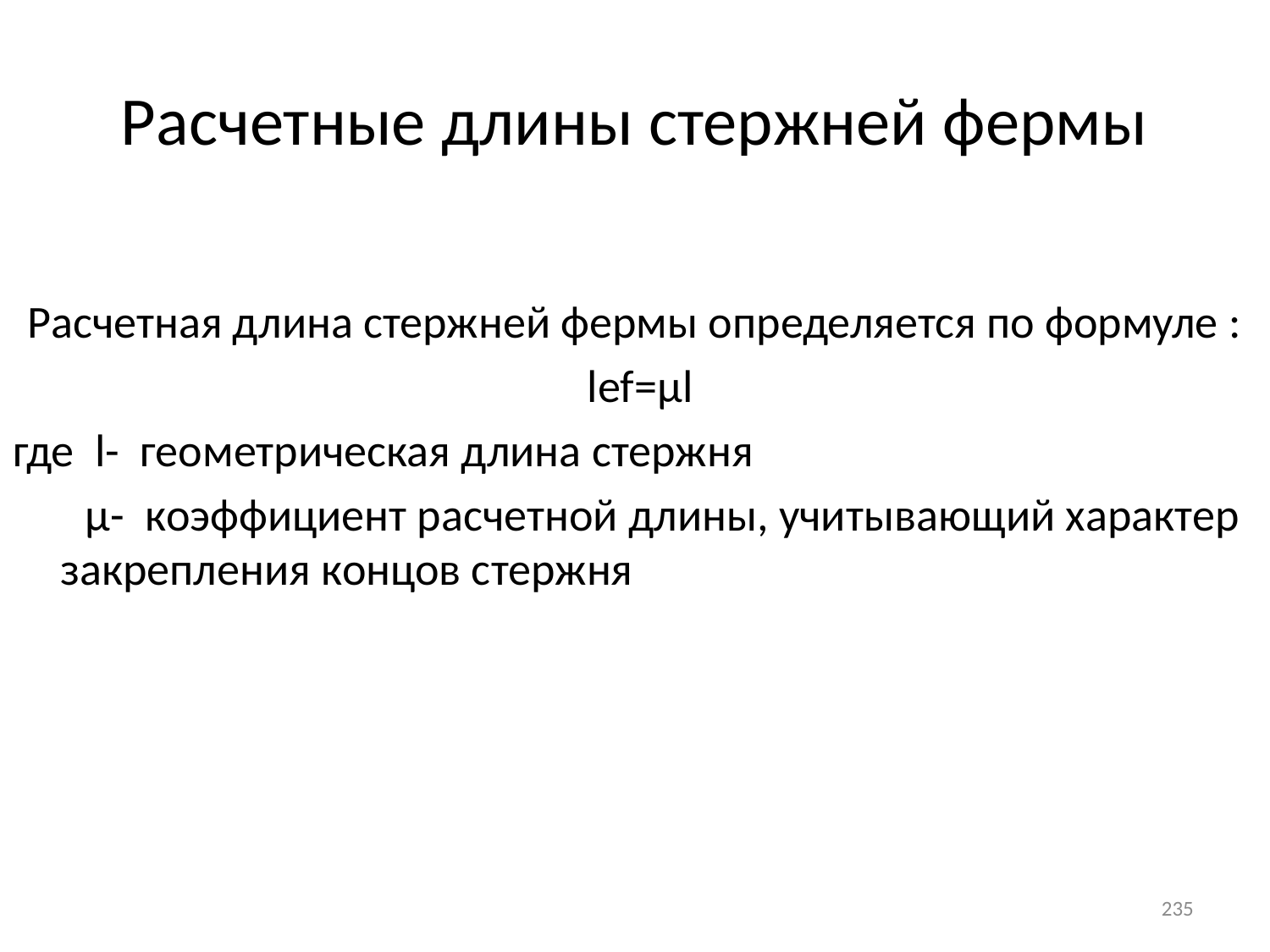

Расчетные длины стержней фермы
Расчетная длина стержней фермы определяется по формуле :
 lef=μl
где  l-  геометрическая длина стержня
       μ-  коэффициент расчетной длины, учитывающий характер закрепления концов стержня

235